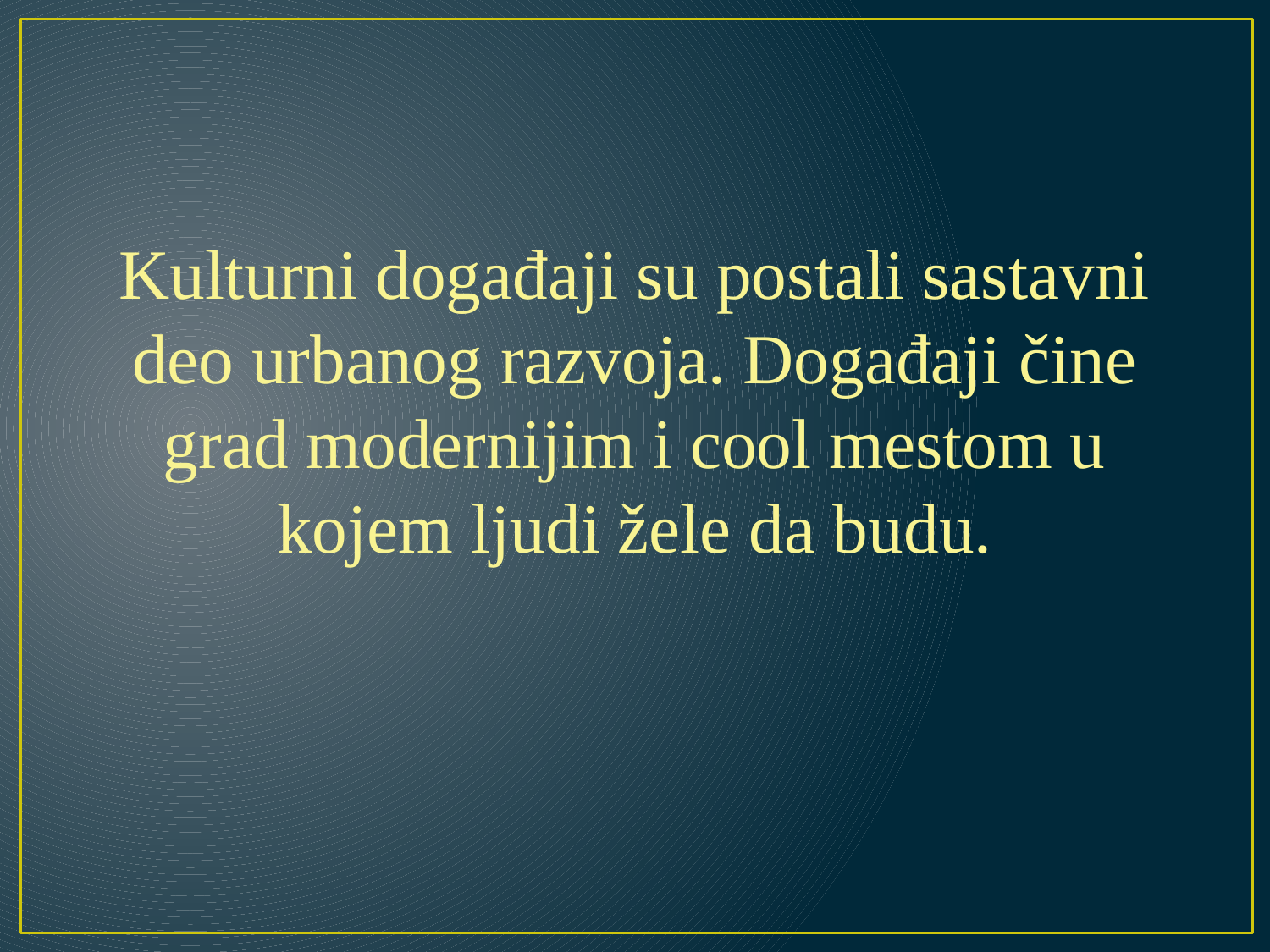

Kulturni događaji su postali sastavni deo urbanog razvoja. Događaji čine grad modernijim i cool mestom u kojem ljudi žele da budu.